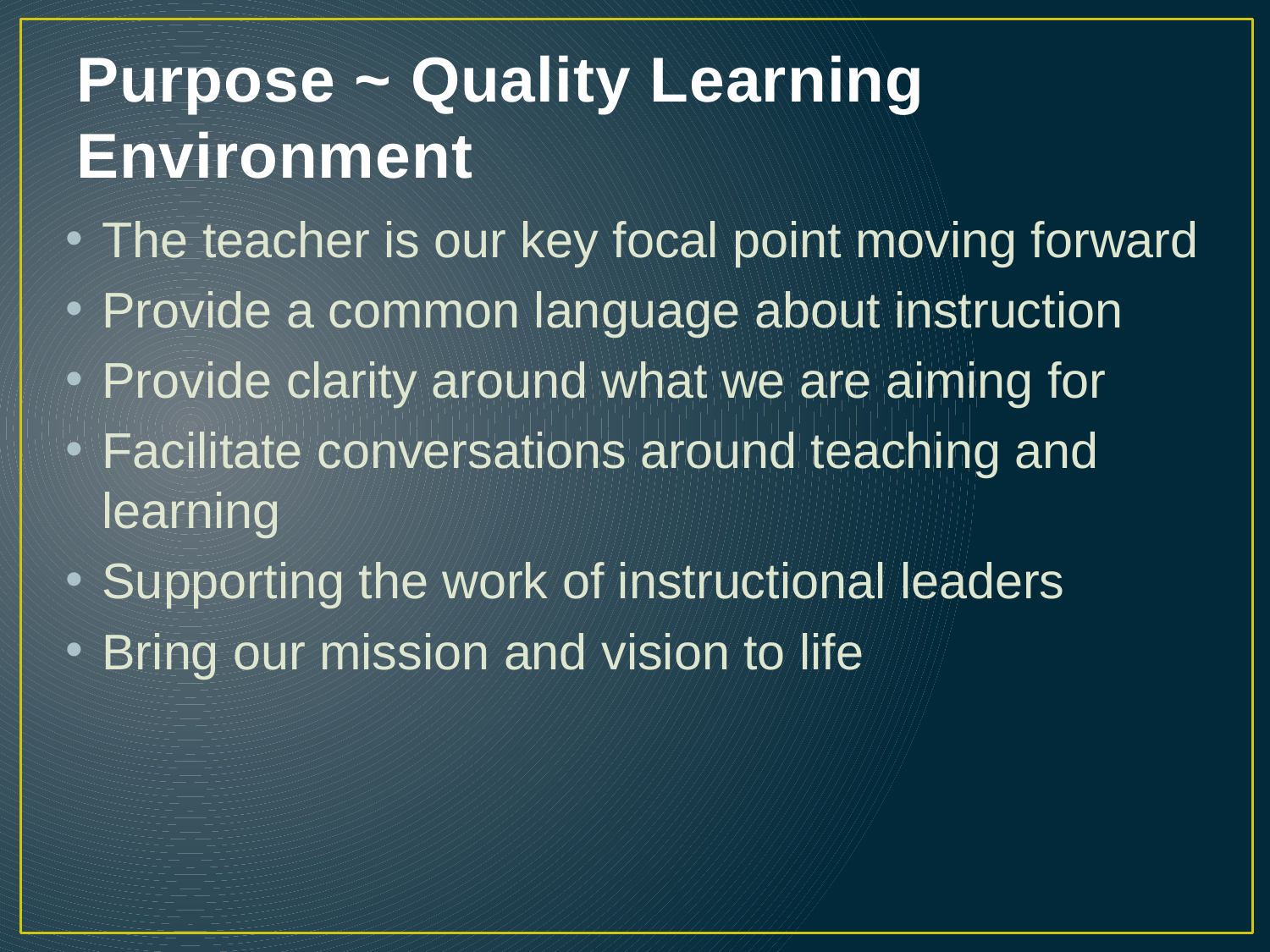

# Purpose ~ Quality Learning Environment
The teacher is our key focal point moving forward
Provide a common language about instruction
Provide clarity around what we are aiming for
Facilitate conversations around teaching and learning
Supporting the work of instructional leaders
Bring our mission and vision to life